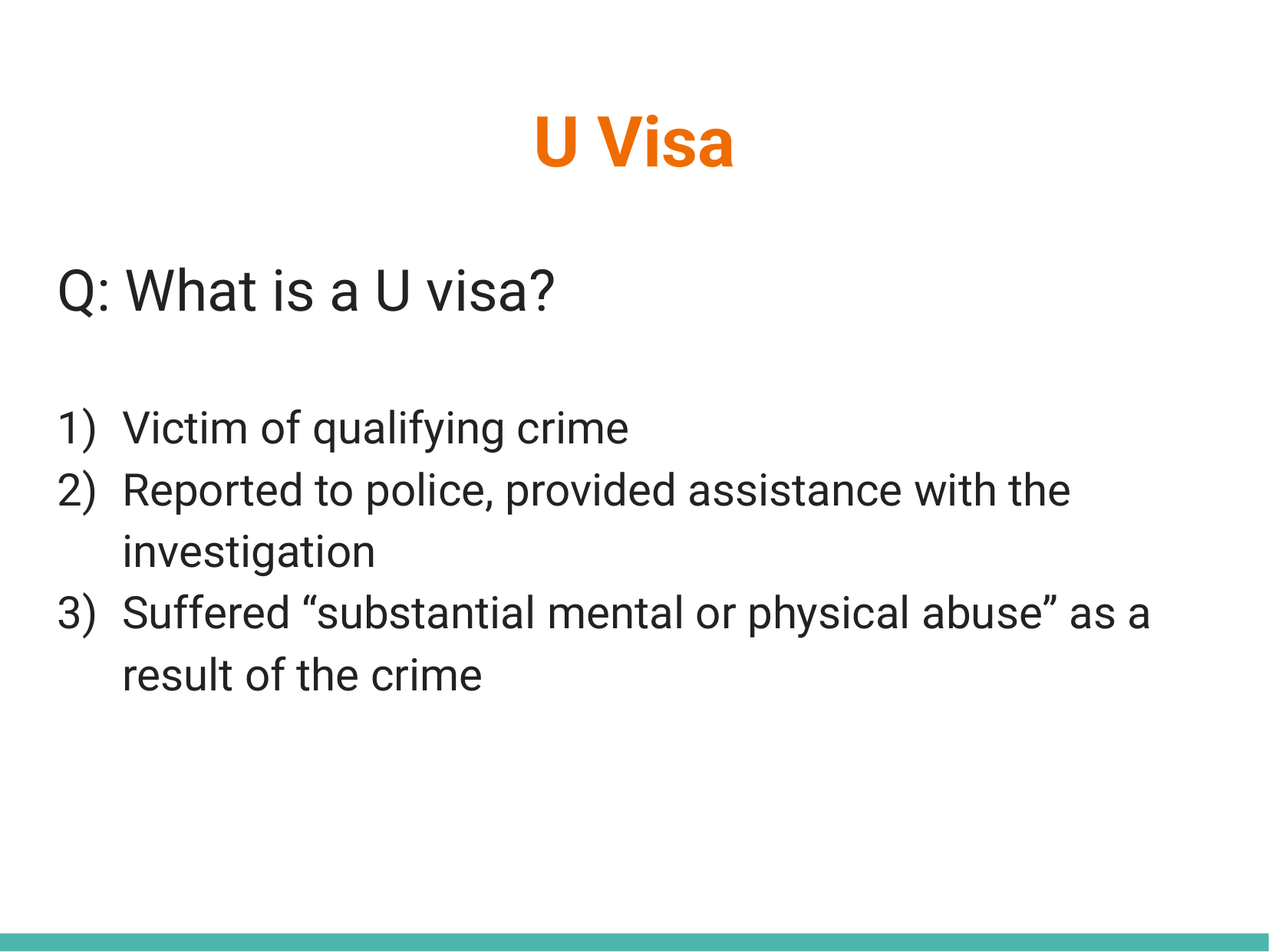

# U Visa
Q: What is a U visa?
Victim of qualifying crime
Reported to police, provided assistance with the investigation
Suffered “substantial mental or physical abuse” as a result of the crime